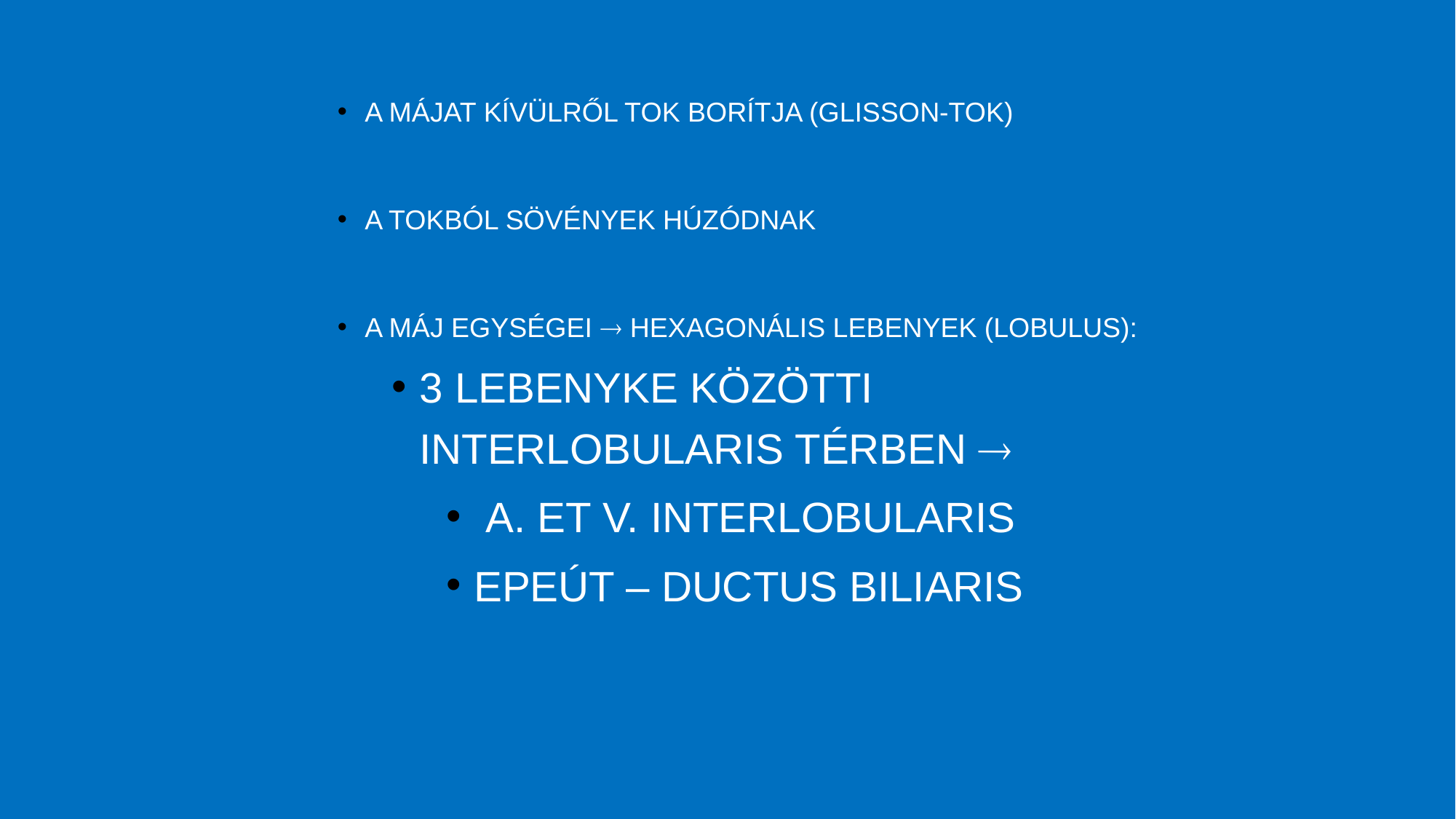

a májat kívülről tok borítja (Glisson-tok)

a tokból sövények húzódnak

a máj egységei → hexagonális lebenyek (lobulus):
3 lebenyke közötti interlobularis térben →
 a. et v. interlobularis
epeút – ductus biliaris